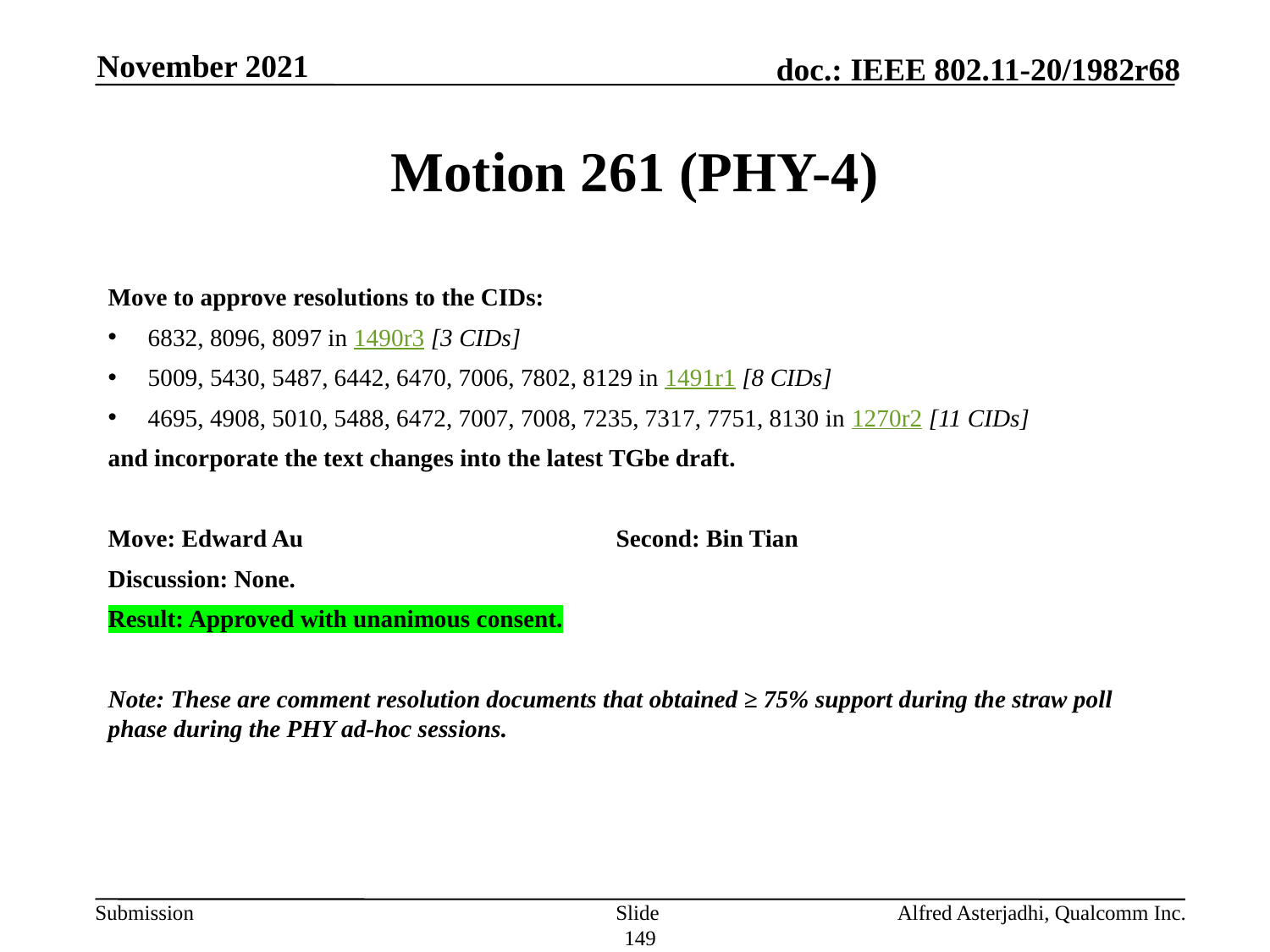

November 2021
# Motion 261 (PHY-4)
Move to approve resolutions to the CIDs:
6832, 8096, 8097 in 1490r3 [3 CIDs]
5009, 5430, 5487, 6442, 6470, 7006, 7802, 8129 in 1491r1 [8 CIDs]
4695, 4908, 5010, 5488, 6472, 7007, 7008, 7235, 7317, 7751, 8130 in 1270r2 [11 CIDs]
and incorporate the text changes into the latest TGbe draft.

Move: Edward Au			Second: Bin Tian
Discussion: None.
Result: Approved with unanimous consent.

Note: These are comment resolution documents that obtained ≥ 75% support during the straw poll phase during the PHY ad-hoc sessions.

Slide 149
Alfred Asterjadhi, Qualcomm Inc.